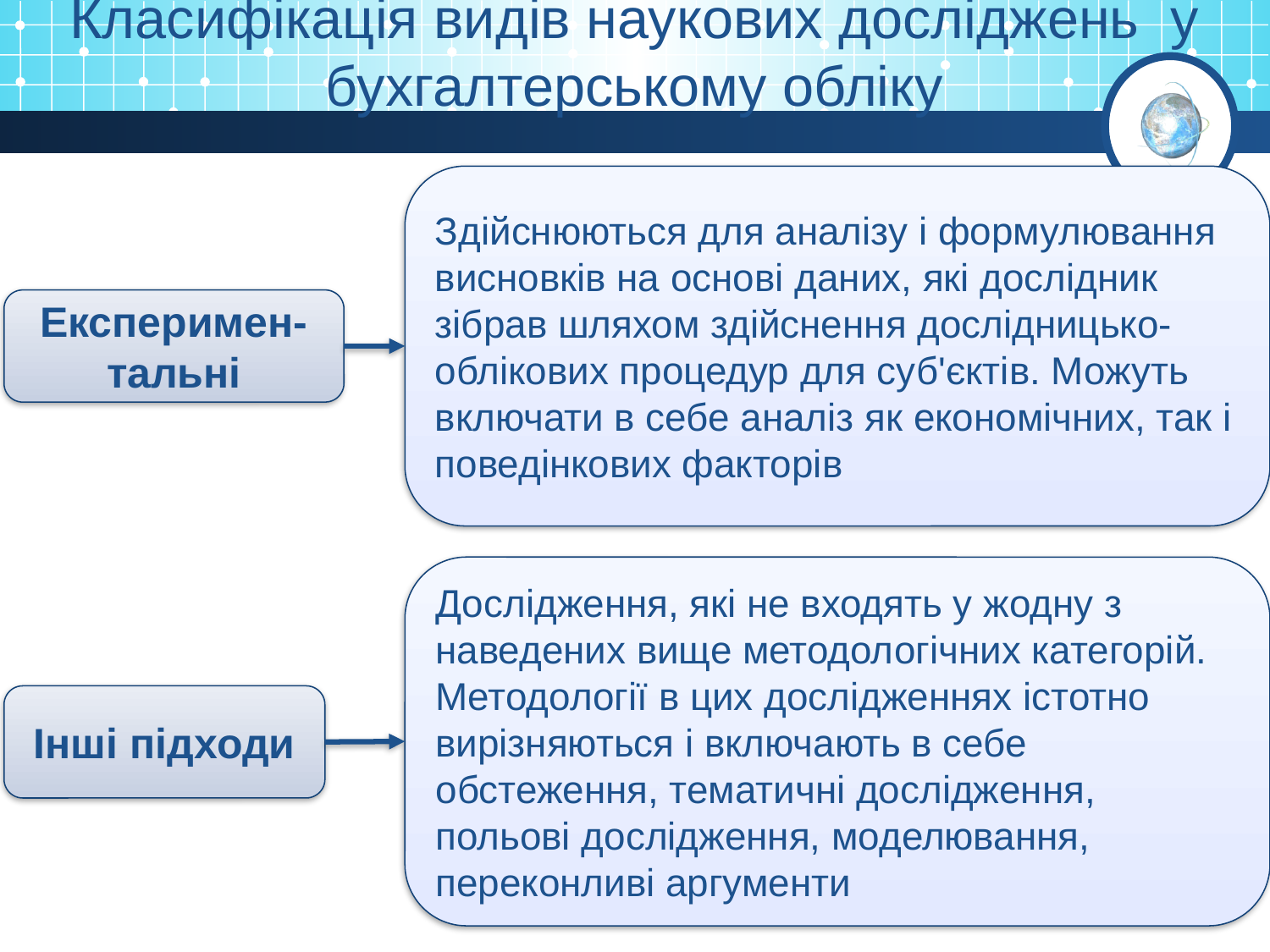

Класифікація видів наукових досліджень  у бухгалтерському обліку
Здійснюються для аналізу і формулювання висновків на основі даних, які дослідник зібрав шляхом здійснення дослідницько-облікових процедур для суб'єктів. Можуть включати в себе аналіз як економічних, так і поведінкових факторів
Експеримен-тальні
Дослідження, які не входять у жодну з наведених вище методологічних категорій. Методології в цих дослідженнях істотно вирізняються і включають в себе обстеження, тематичні дослідження, польові дослідження, моделювання, переконливі аргументи
Інші підходи